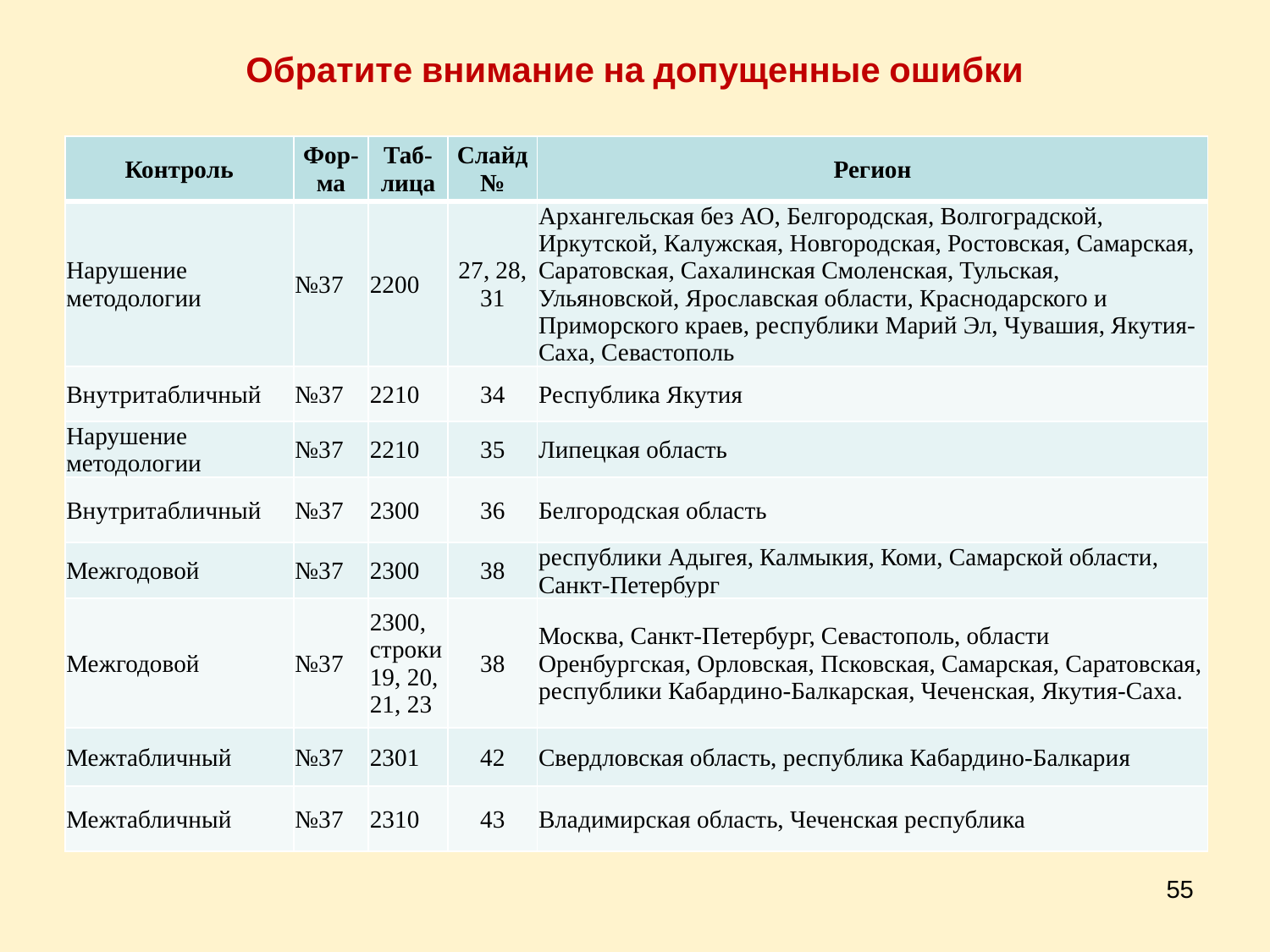

# Обратите внимание на допущенные ошибки
| Контроль | Фор-ма | Таб-лица | Слайд № | Регион |
| --- | --- | --- | --- | --- |
| Нарушение методологии | №37 | 2200 | 27, 28, 31 | Архангельская без АО, Белгородская, Волгоградской, Иркутской, Калужская, Новгородская, Ростовская, Самарская, Саратовская, Сахалинская Смоленская, Тульская, Ульяновской, Ярославская области, Краснодарского и Приморского краев, республики Марий Эл, Чувашия, Якутия-Саха, Севастополь |
| Внутритабличный | №37 | 2210 | 34 | Республика Якутия |
| Нарушение методологии | №37 | 2210 | 35 | Липецкая область |
| Внутритабличный | №37 | 2300 | 36 | Белгородская область |
| Межгодовой | №37 | 2300 | 38 | республики Адыгея, Калмыкия, Коми, Самарской области, Санкт-Петербург |
| Межгодовой | №37 | 2300, строки 19, 20, 21, 23 | 38 | Москва, Санкт-Петербург, Севастополь, области Оренбургская, Орловская, Псковская, Самарская, Саратовская, республики Кабардино-Балкарская, Чеченская, Якутия-Саха. |
| Межтабличный | №37 | 2301 | 42 | Свердловская область, республика Кабардино-Балкария |
| Межтабличный | №37 | 2310 | 43 | Владимирская область, Чеченская республика |

55